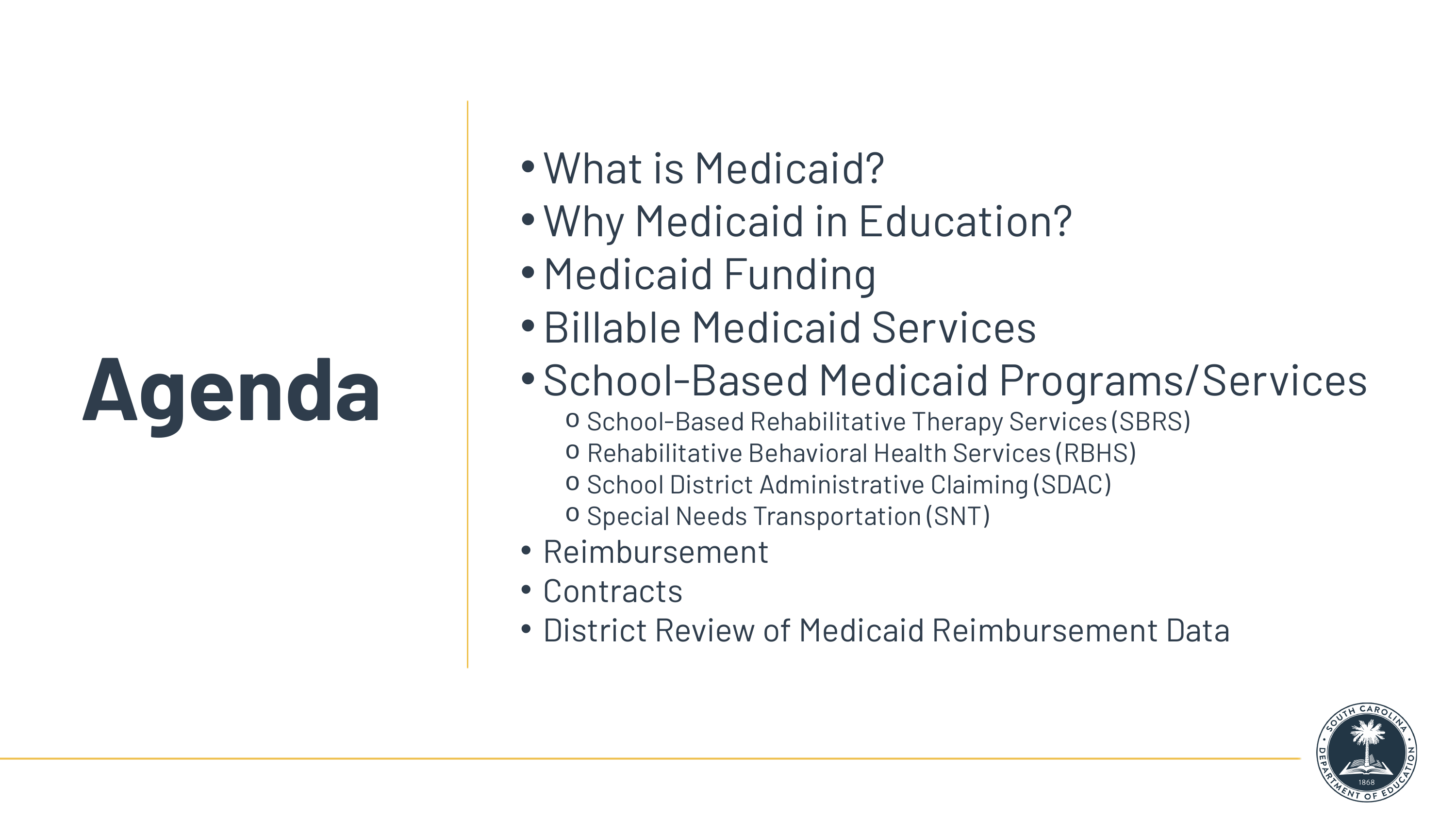

# Agenda
What is Medicaid?
Why Medicaid in Education?
Medicaid Funding
Billable Medicaid Services
School-Based Medicaid Programs/Services
School-Based Rehabilitative Therapy Services (SBRS)
Rehabilitative Behavioral Health Services (RBHS)
School District Administrative Claiming (SDAC)
Special Needs Transportation (SNT)
Reimbursement
Contracts
District Review of Medicaid Reimbursement Data